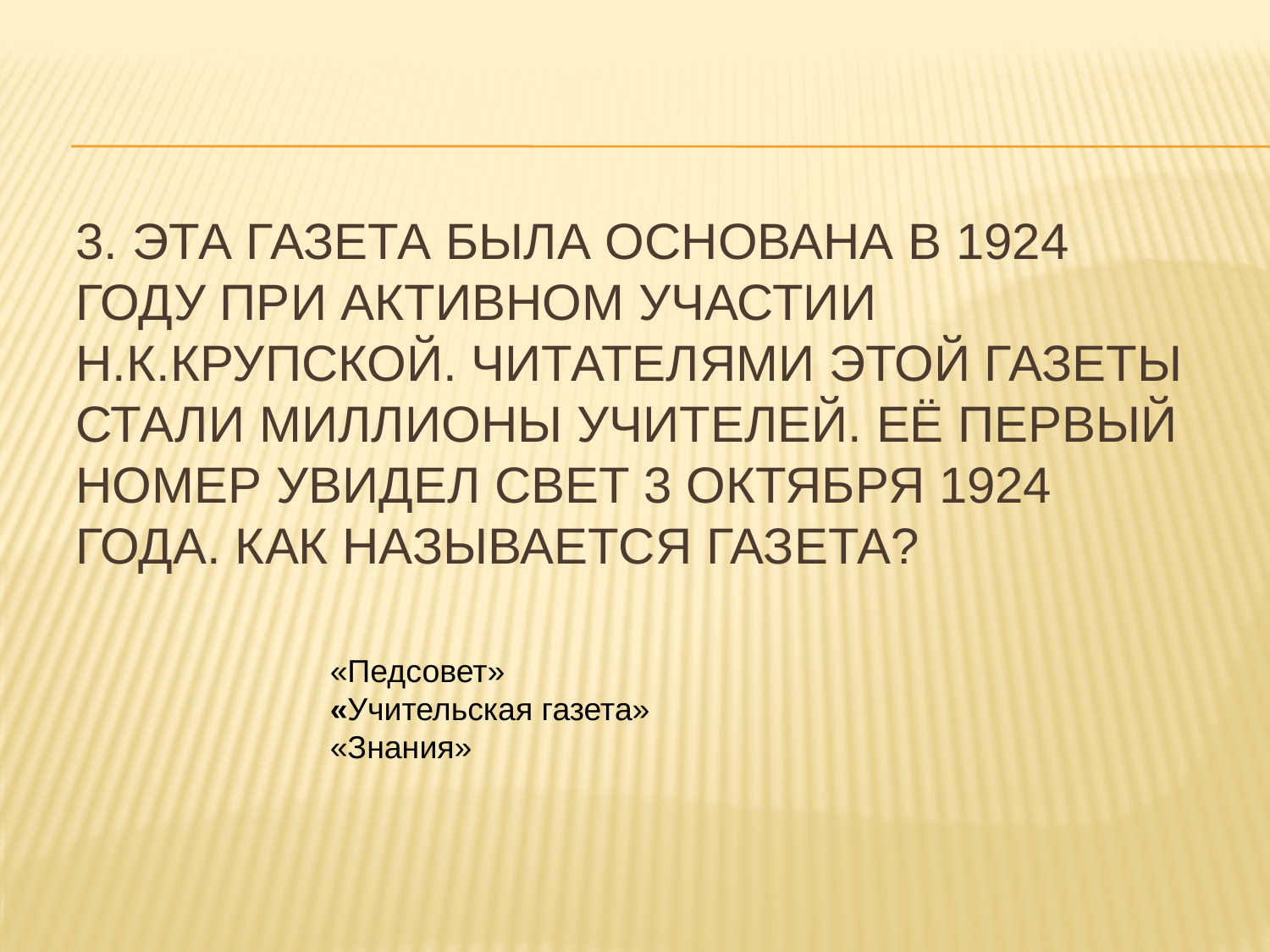

# 3. Эта газета была основана в 1924 году при активном участии Н.К.Крупской. Читателями этой газеты стали миллионы учителей. Её первый номер увидел свет 3 октября 1924 года. Как называется газета?
«Педсовет»
«Учительская газета»
«Знания»